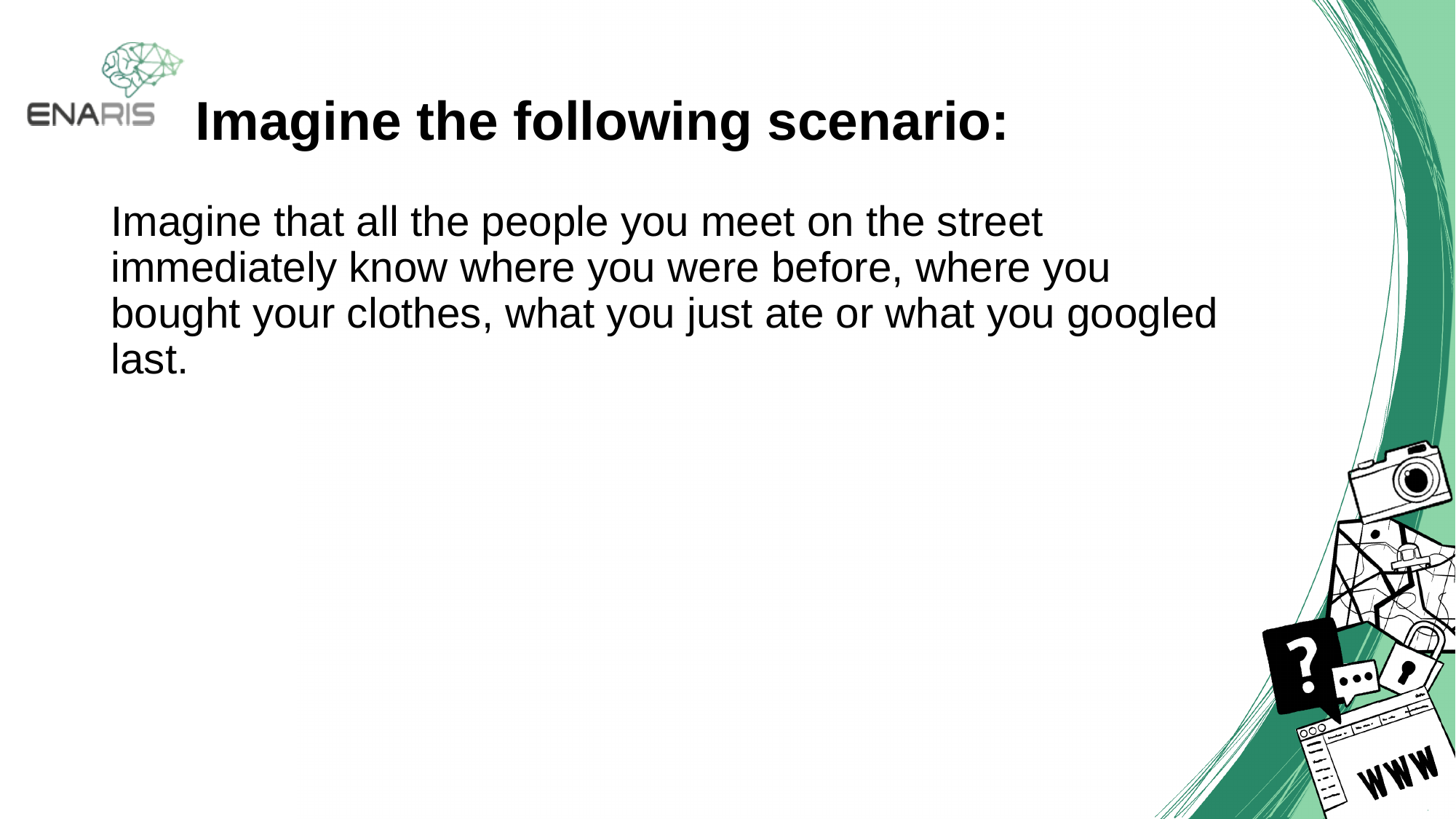

# Imagine the following scenario:
Imagine that all the people you meet on the street immediately know where you were before, where you bought your clothes, what you just ate or what you googled last.